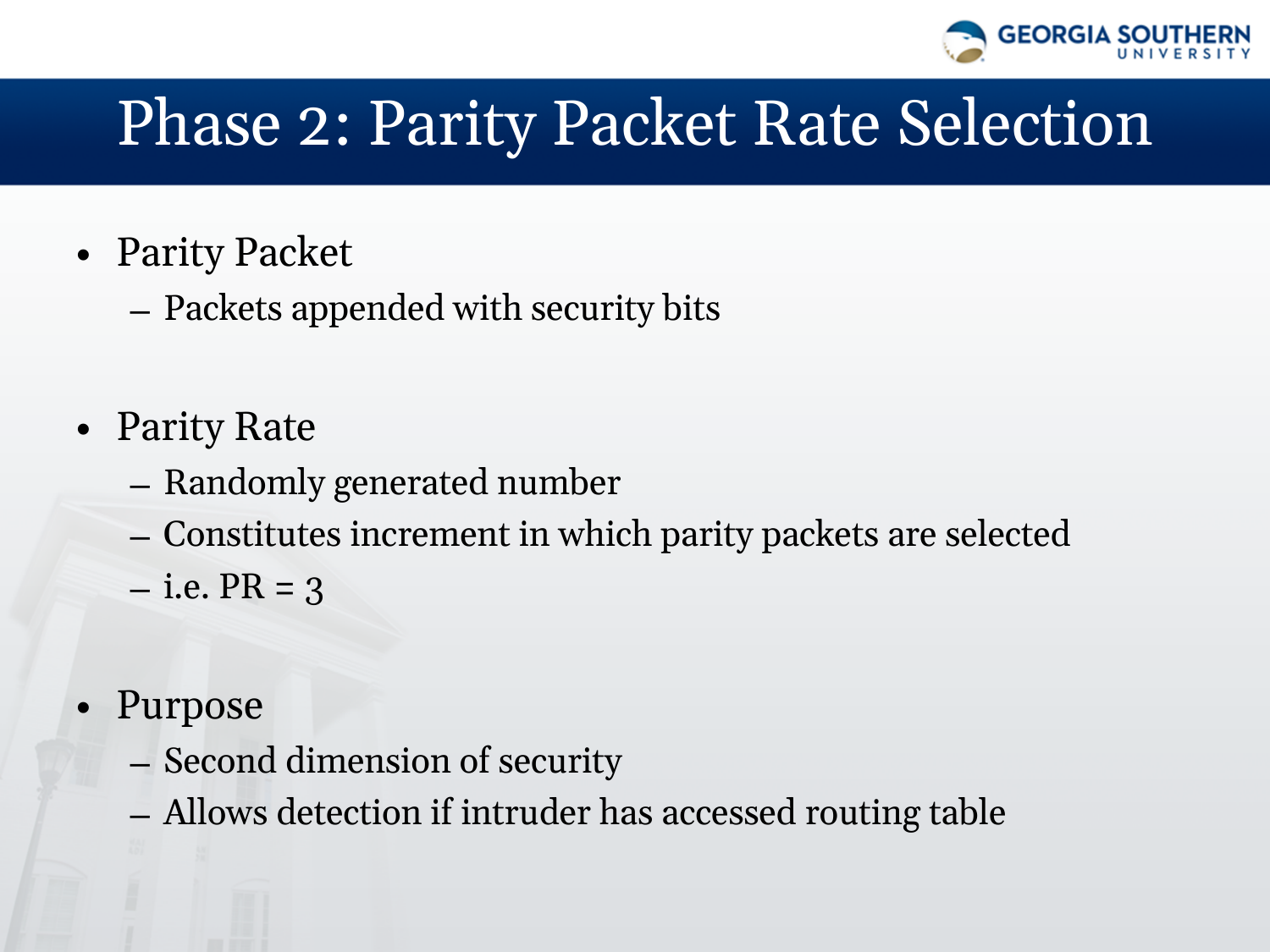

# Phase 2: Parity Packet Rate Selection
Parity Packet
Packets appended with security bits

Parity Rate
Randomly generated number
Constitutes increment in which parity packets are selected
i.e. PR = 3

Purpose
Second dimension of security
Allows detection if intruder has accessed routing table